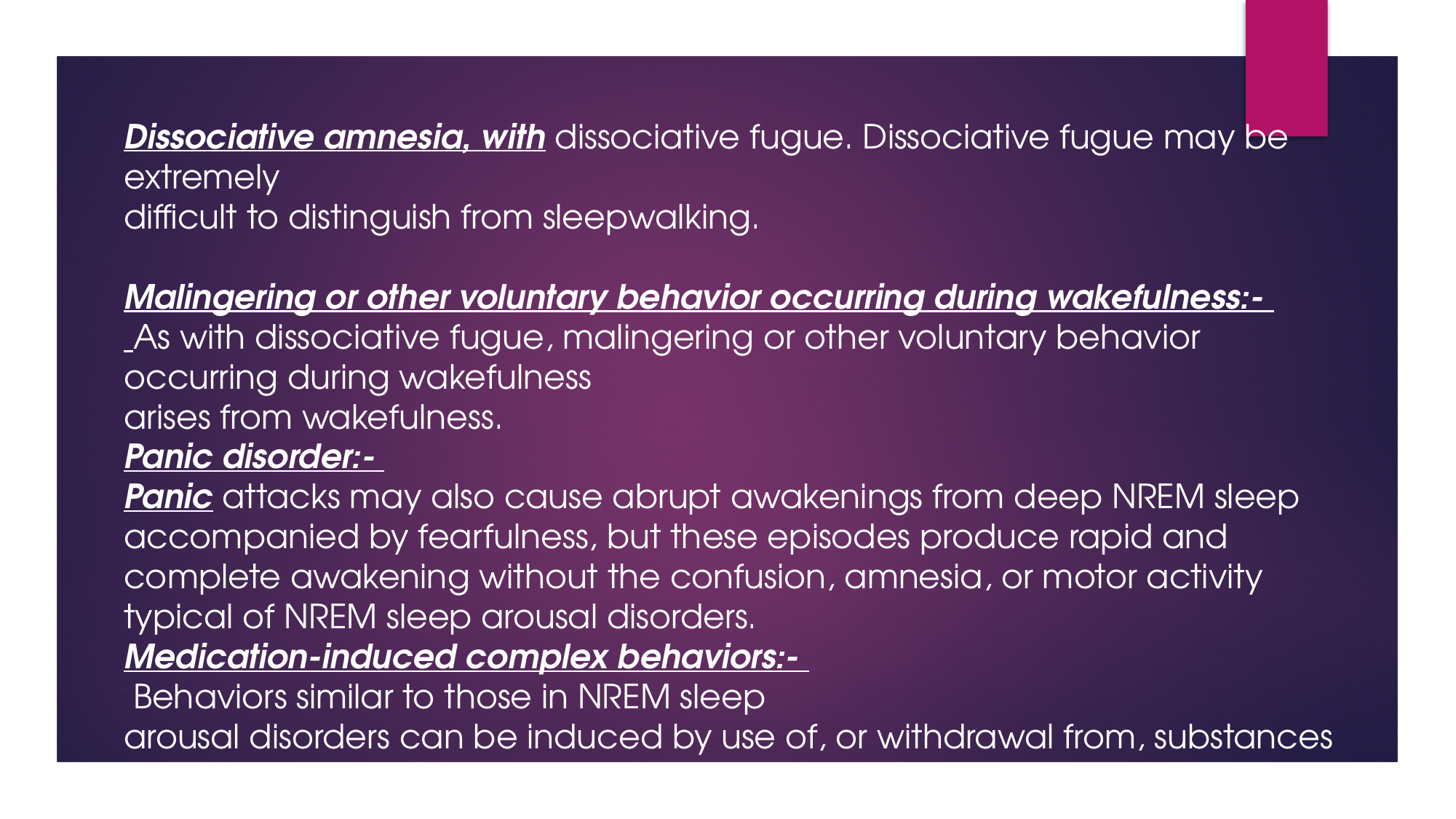

Dissociative amnesia, with dissociative fugue. Dissociative fugue may be extremely
difficult to distinguish from sleepwalking.

Malingering or other voluntary behavior occurring during wakefulness:-
 As with dissociative fugue, malingering or other voluntary behavior occurring during wakefulness
arises from wakefulness.
Panic disorder:-
Panic attacks may also cause abrupt awakenings from deep NREM sleep
accompanied by fearfulness, but these episodes produce rapid and complete awakening without the confusion, amnesia, or motor activity typical of NREM sleep arousal disorders.
Medication-induced complex behaviors:-
 Behaviors similar to those in NREM sleep
arousal disorders can be induced by use of, or withdrawal from, substances or medications